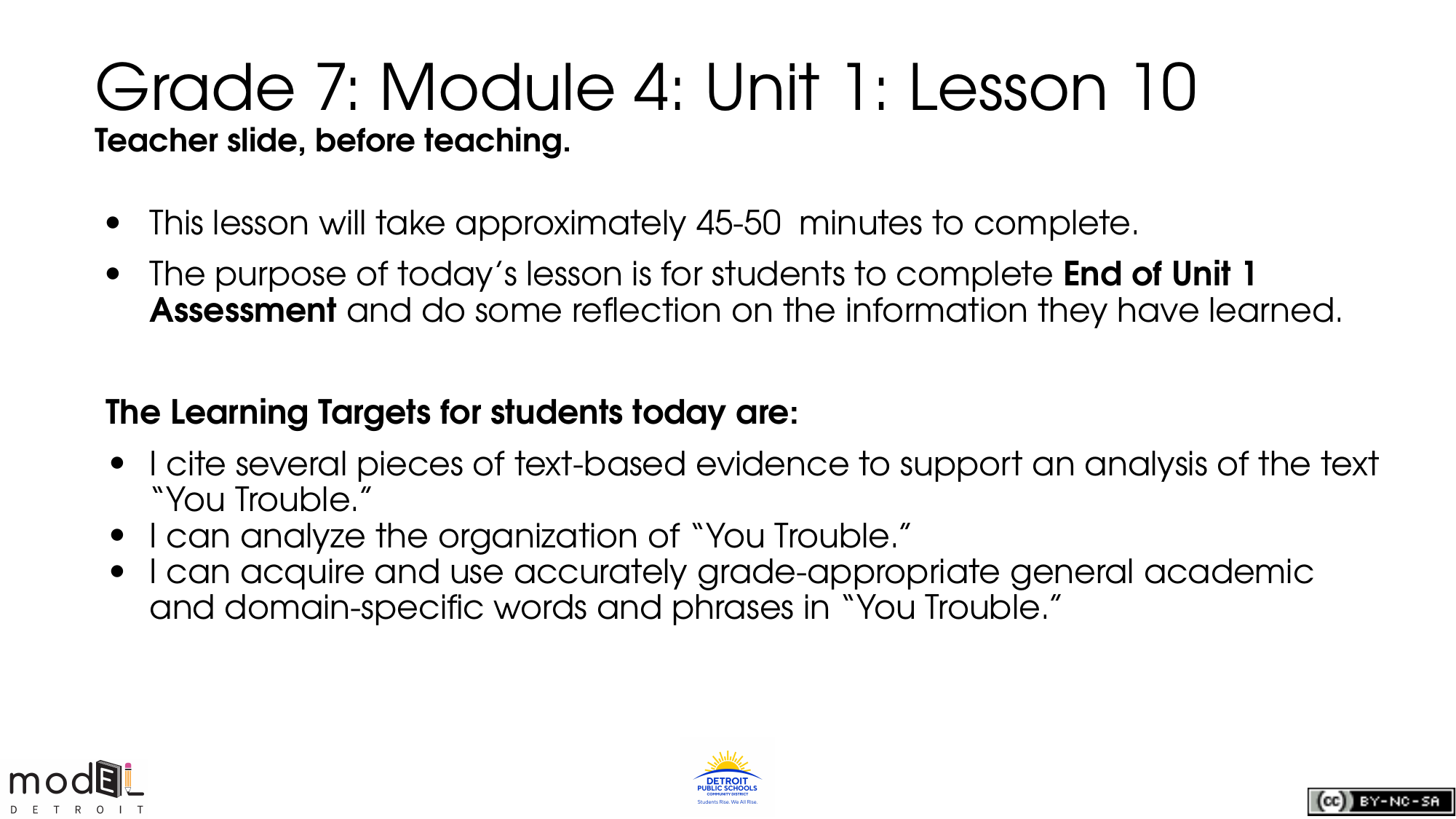

# Grade 7: Module 4: Unit 1: Lesson 10
Teacher slide, before teaching.
This lesson will take approximately 45-50  minutes to complete.
The purpose of today’s lesson is for students to complete End of Unit 1 Assessment and do some reflection on the information they have learned.

The Learning Targets for students today are:
I cite several pieces of text-based evidence to support an analysis of the text “You Trouble.”
I can analyze the organization of “You Trouble.”
I can acquire and use accurately grade-appropriate general academic and domain-specific words and phrases in “You Trouble.”